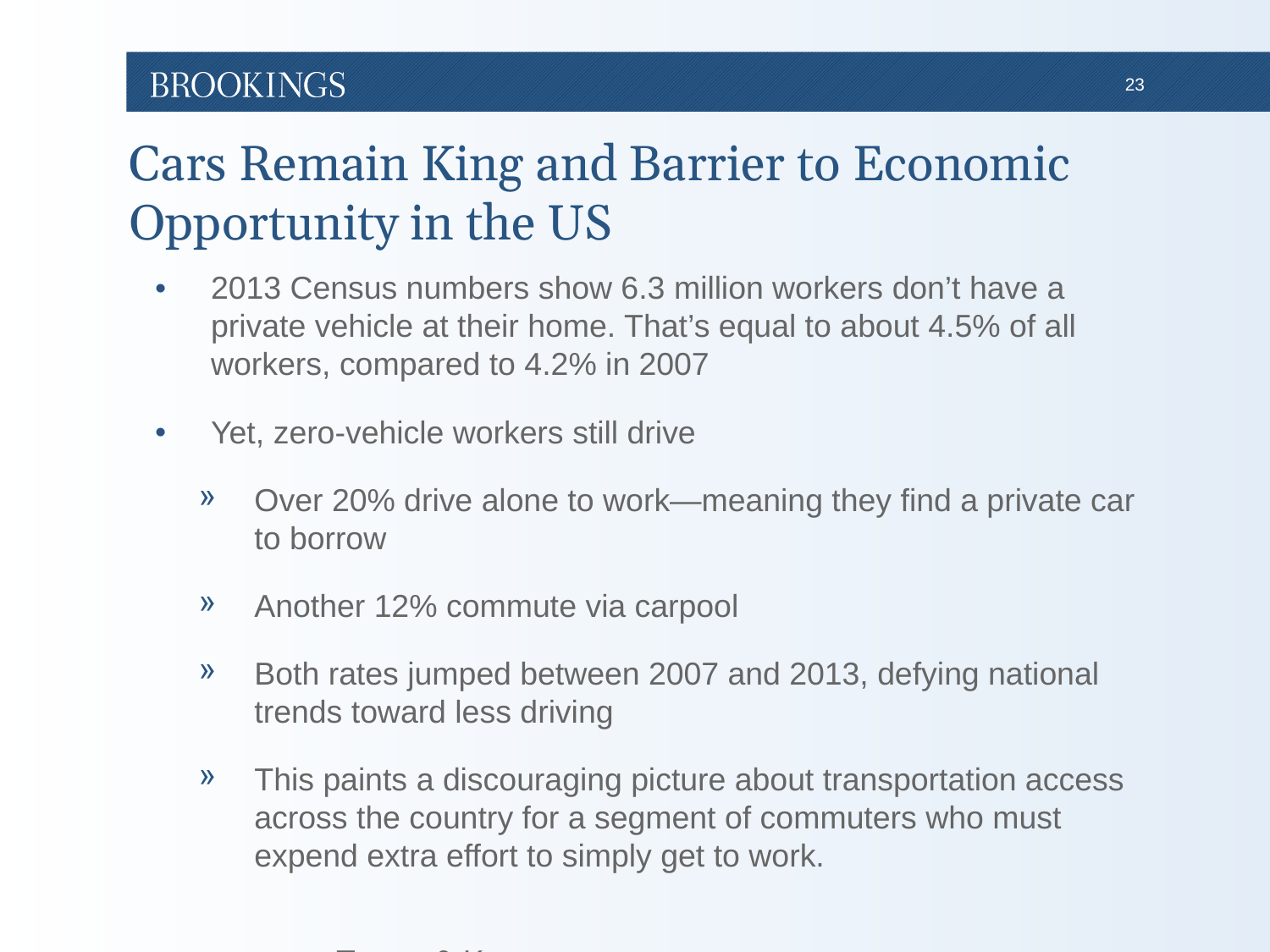

# Cars Remain King and Barrier to Economic Opportunity in the US
2013 Census numbers show 6.3 million workers don’t have a private vehicle at their home. That’s equal to about 4.5% of all workers, compared to 4.2% in 2007
Yet, zero-vehicle workers still drive
Over 20% drive alone to work—meaning they find a private car to borrow
Another 12% commute via carpool
Both rates jumped between 2007 and 2013, defying national trends toward less driving
This paints a discouraging picture about transportation access across the country for a segment of commuters who must expend extra effort to simply get to work.
								-Tomer & Kane